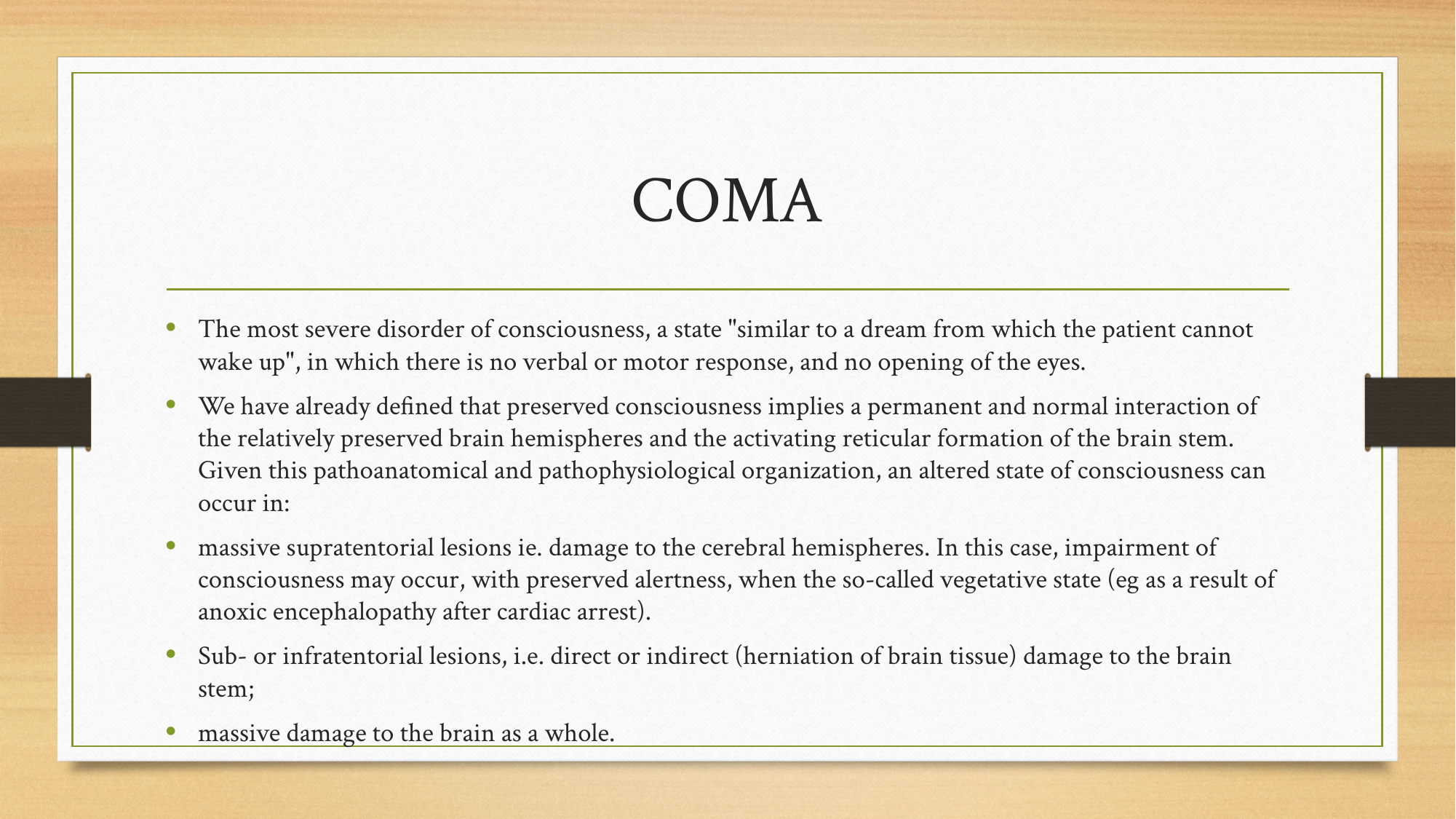

# COMA
The most severe disorder of consciousness, a state "similar to a dream from which the patient cannot wake up", in which there is no verbal or motor response, and no opening of the eyes.
We have already defined that preserved consciousness implies a permanent and normal interaction of the relatively preserved brain hemispheres and the activating reticular formation of the brain stem. Given this pathoanatomical and pathophysiological organization, an altered state of consciousness can occur in:
massive supratentorial lesions ie. damage to the cerebral hemispheres. In this case, impairment of consciousness may occur, with preserved alertness, when the so-called vegetative state (eg as a result of anoxic encephalopathy after cardiac arrest).
Sub- or infratentorial lesions, i.e. direct or indirect (herniation of brain tissue) damage to the brain stem;
massive damage to the brain as a whole.